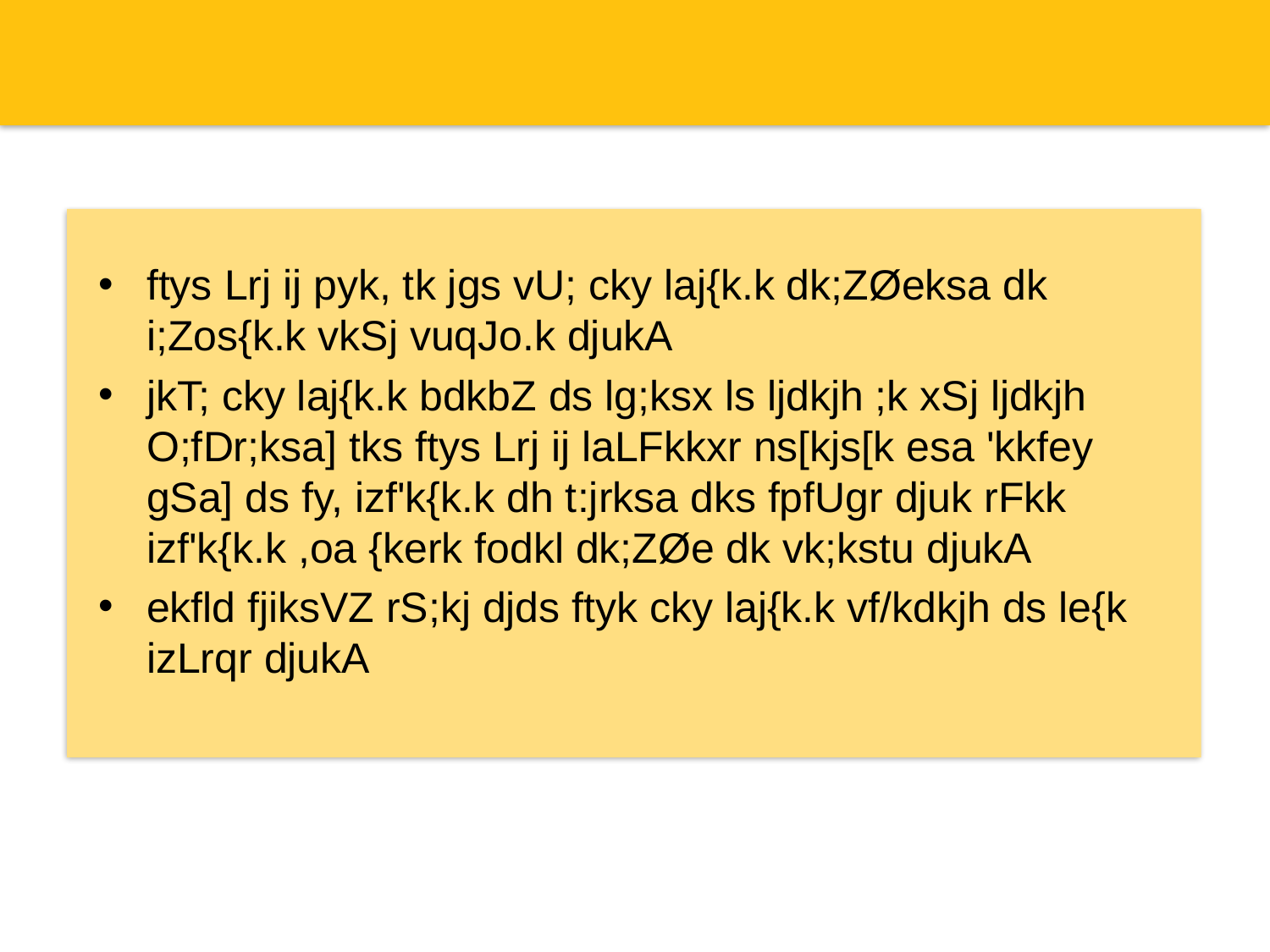

ftys Lrj ij pyk, tk jgs vU; cky laj{k.k dk;ZØeksa dk i;Zos{k.k vkSj vuqJo.k djukA
jkT; cky laj{k.k bdkbZ ds lg;ksx ls ljdkjh ;k xSj ljdkjh O;fDr;ksa] tks ftys Lrj ij laLFkkxr ns[kjs[k esa 'kkfey gSa] ds fy, izf'k{k.k dh t:jrksa dks fpfUgr djuk rFkk izf'k{k.k ,oa {kerk fodkl dk;ZØe dk vk;kstu djukA
ekfld fjiksVZ rS;kj djds ftyk cky laj{k.k vf/kdkjh ds le{k izLrqr djukA